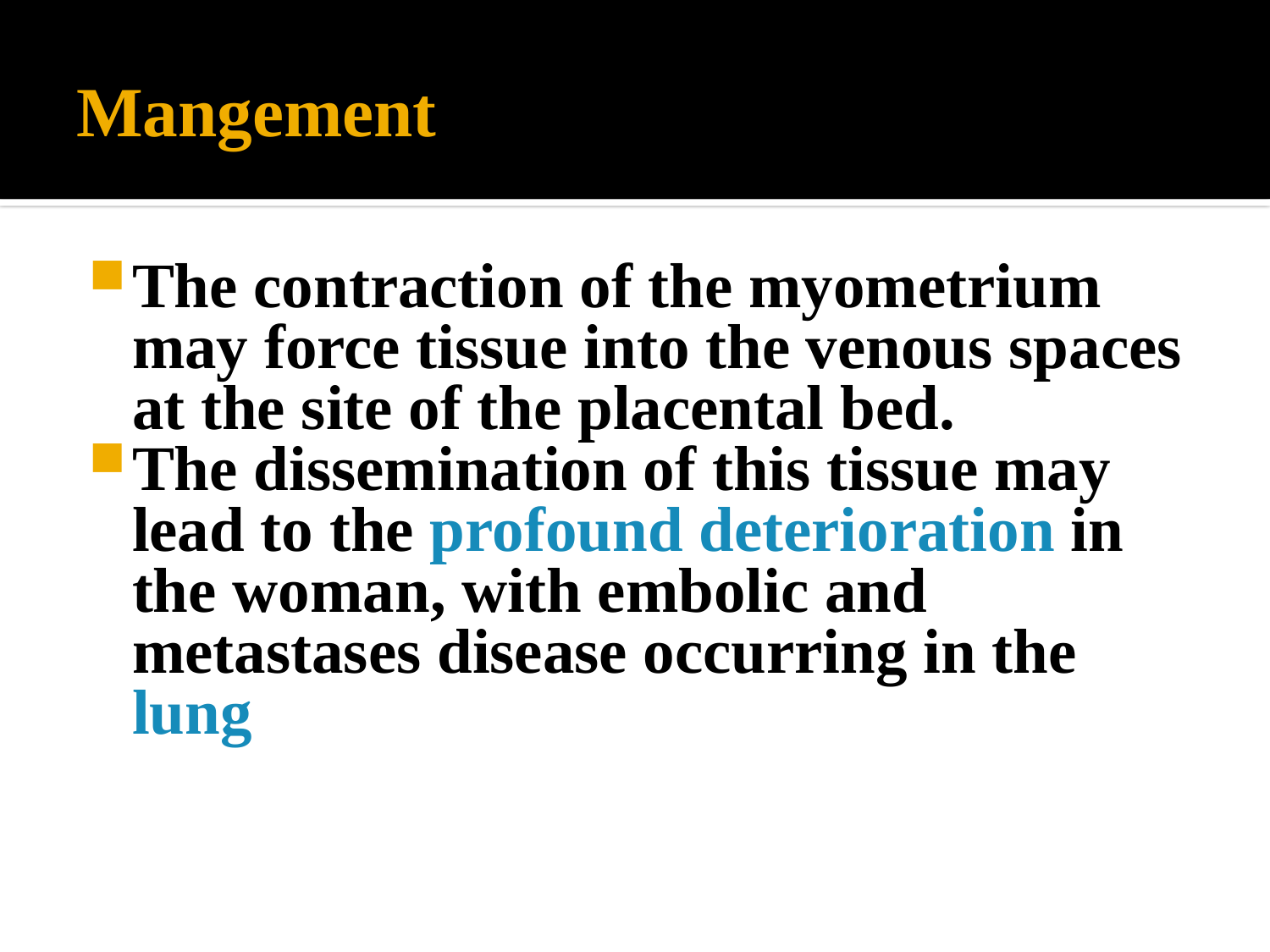

# Mangement
The contraction of the myometrium may force tissue into the venous spaces at the site of the placental bed.
The dissemination of this tissue may lead to the profound deterioration in the woman, with embolic and metastases disease occurring in the lung